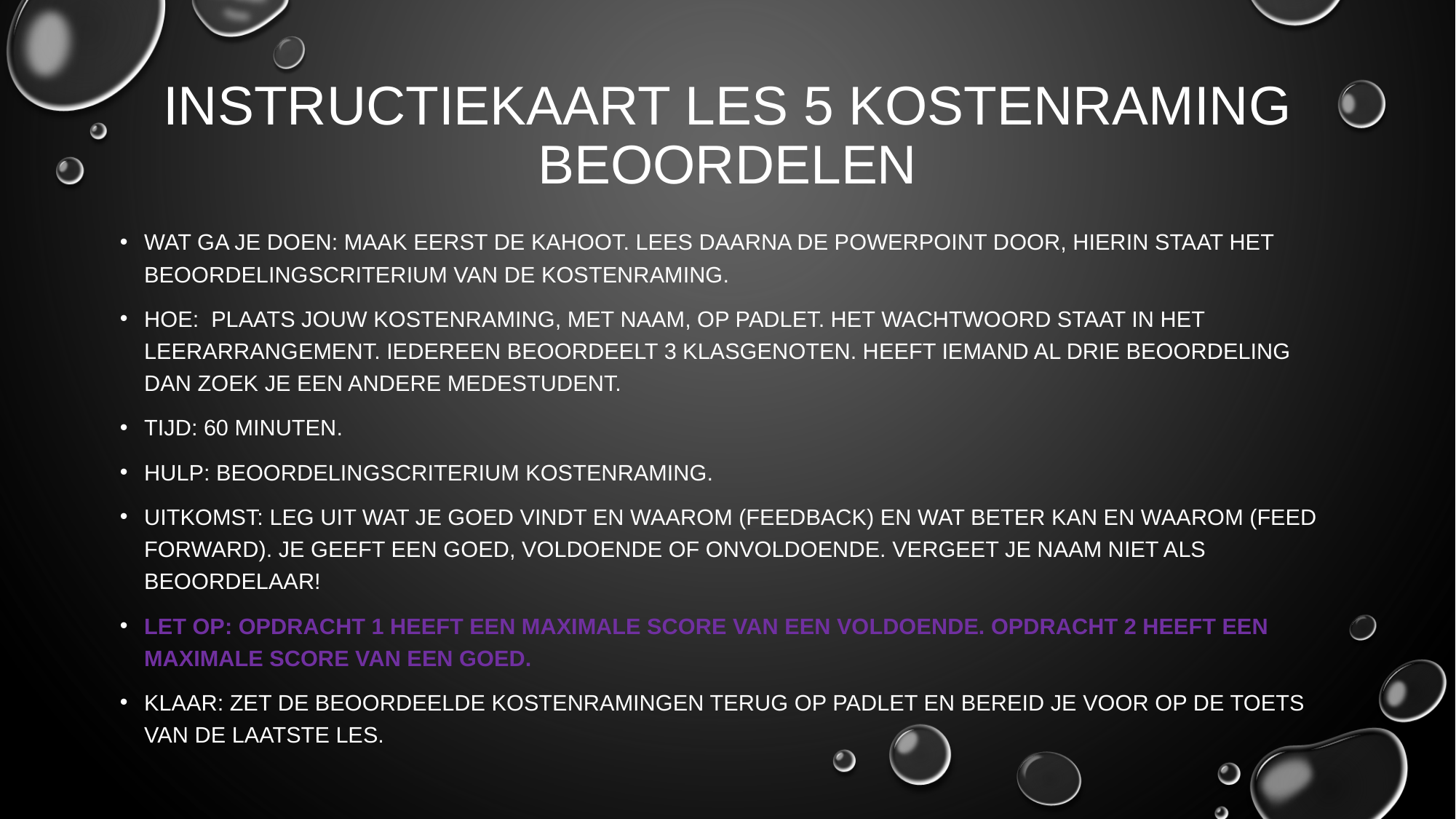

# Instructiekaart les 5 kostenraming beoordelen
Wat ga je doen: maak eerst de kahoot. lees daarna de PowerPoint door, hierin staat het beoordelingscriterium van de kostenraming.
Hoe:  Plaats jouw kostenraming, met naam, op padlet. Het wachtwoord staat in het leerarrangement. Iedereen beoordeelt 3 klasgenoten. Heeft iemand al drie beoordeling dan zoek je een andere medestudent.
Tijd: 60 minuten.
Hulp: beoordelingscriterium kostenraming.
uitkomst: leg uit wat je goed vindt en waarom (feedback) en wat beter kan en waarom (feed forward). Je geeft een goed, voldoende of onvoldoende. Vergeet je naam niet als beoordelaar!
Let op: opdracht 1 heeft een maximale score van een voldoende. Opdracht 2 heeft een maximale score van een goed.
Klaar: zet de beoordeelde kostenramingen terug op padlet en bereid je voor op de toets van de laatste les.